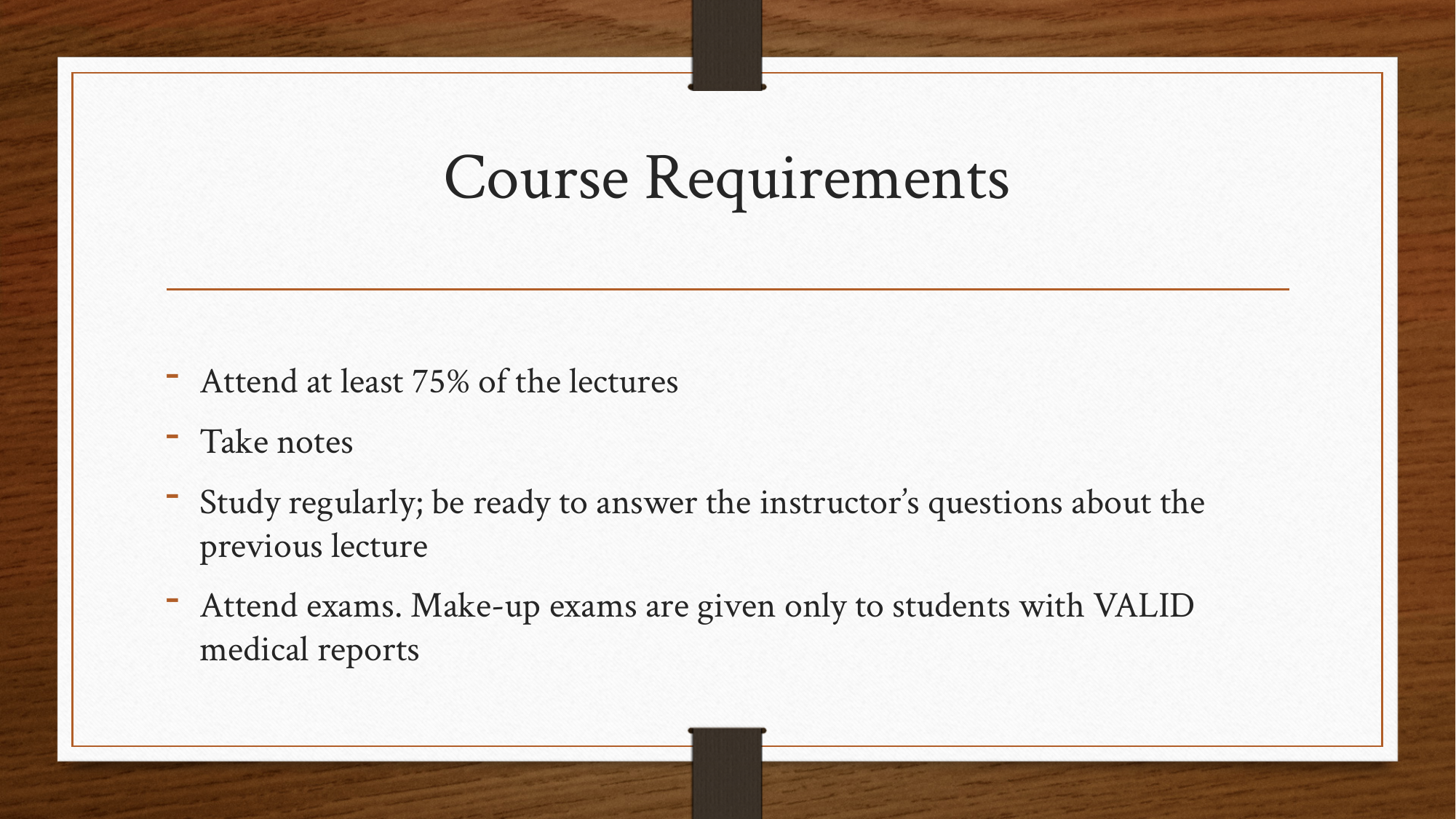

# Course Requirements

Attend at least 75% of the lectures
Take notes
Study regularly; be ready to answer the instructor’s questions about the previous lecture
Attend exams. Make-up exams are given only to students with VALID medical reports